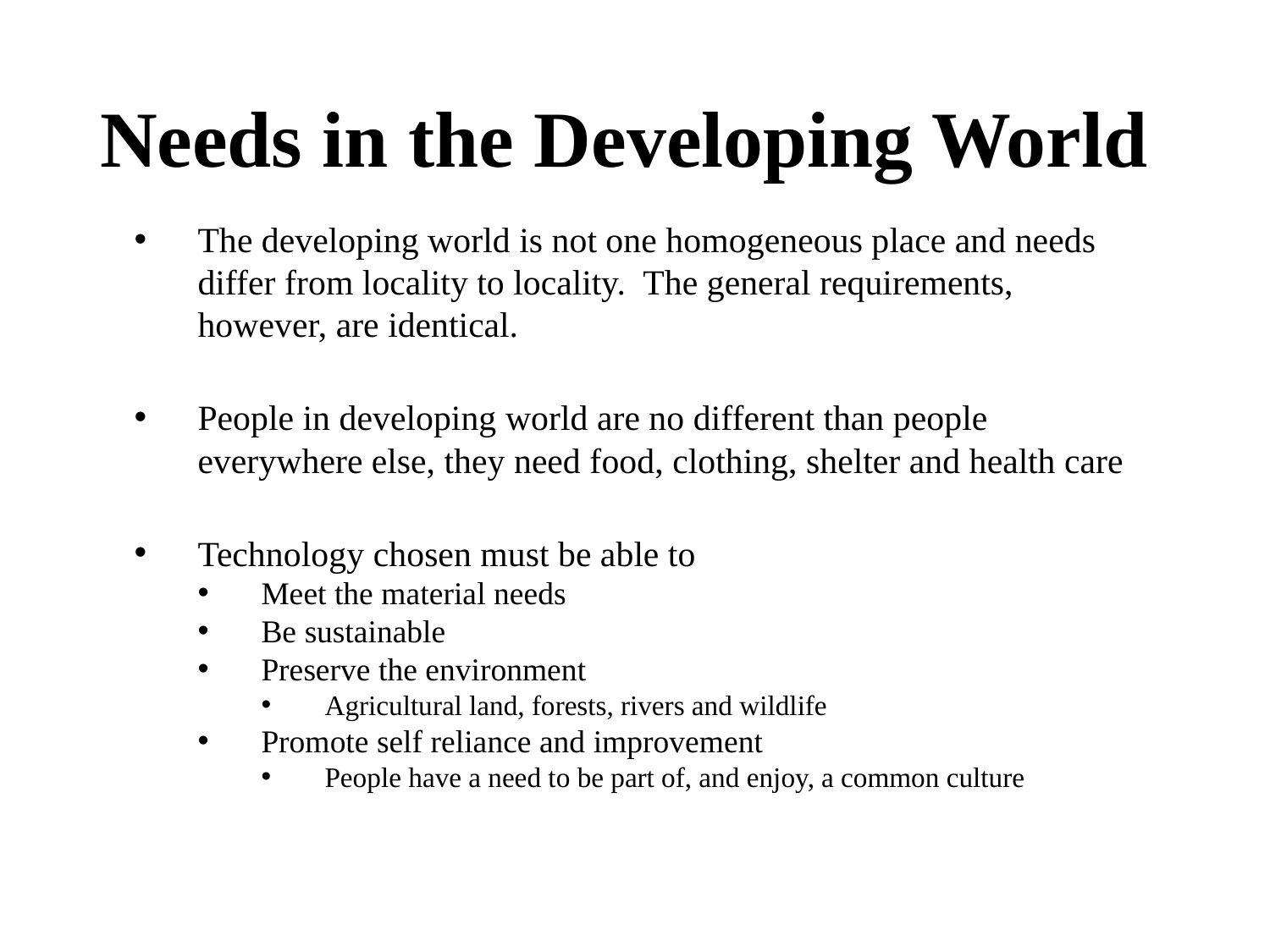

# Needs in the Developing World
The developing world is not one homogeneous place and needs differ from locality to locality.  The general requirements, however, are identical.

People in developing world are no different than people everywhere else, they need food, clothing, shelter and health care

Technology chosen must be able to
Meet the material needs
Be sustainable
Preserve the environment
Agricultural land, forests, rivers and wildlife
Promote self reliance and improvement
People have a need to be part of, and enjoy, a common culture